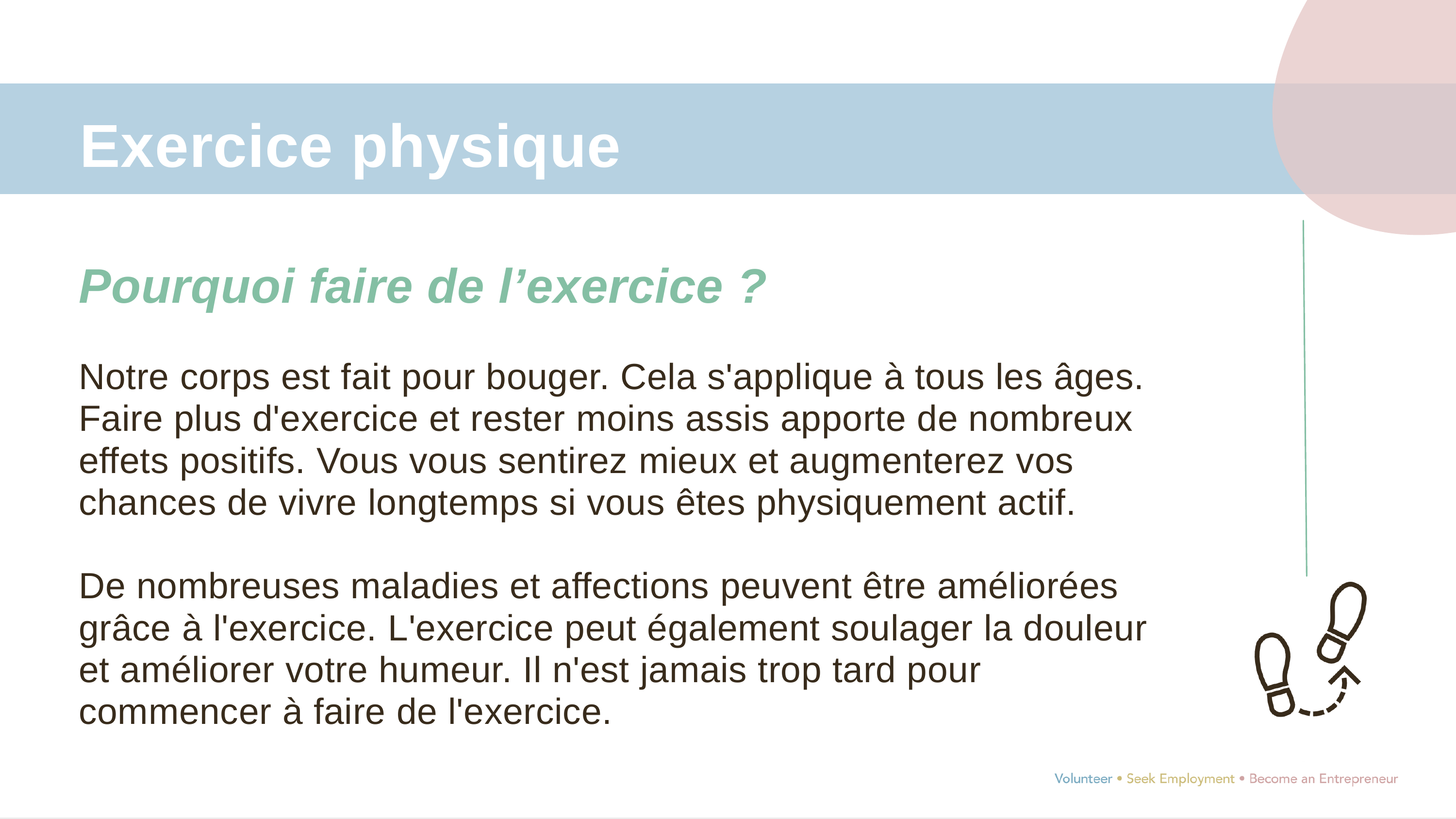

Exercice physique

Pourquoi faire de l’exercice ?

Notre corps est fait pour bouger. Cela s'applique à tous les âges. Faire plus d'exercice et rester moins assis apporte de nombreux effets positifs. Vous vous sentirez mieux et augmenterez vos chances de vivre longtemps si vous êtes physiquement actif.

De nombreuses maladies et affections peuvent être améliorées grâce à l'exercice. L'exercice peut également soulager la douleur et améliorer votre humeur. Il n'est jamais trop tard pour commencer à faire de l'exercice.